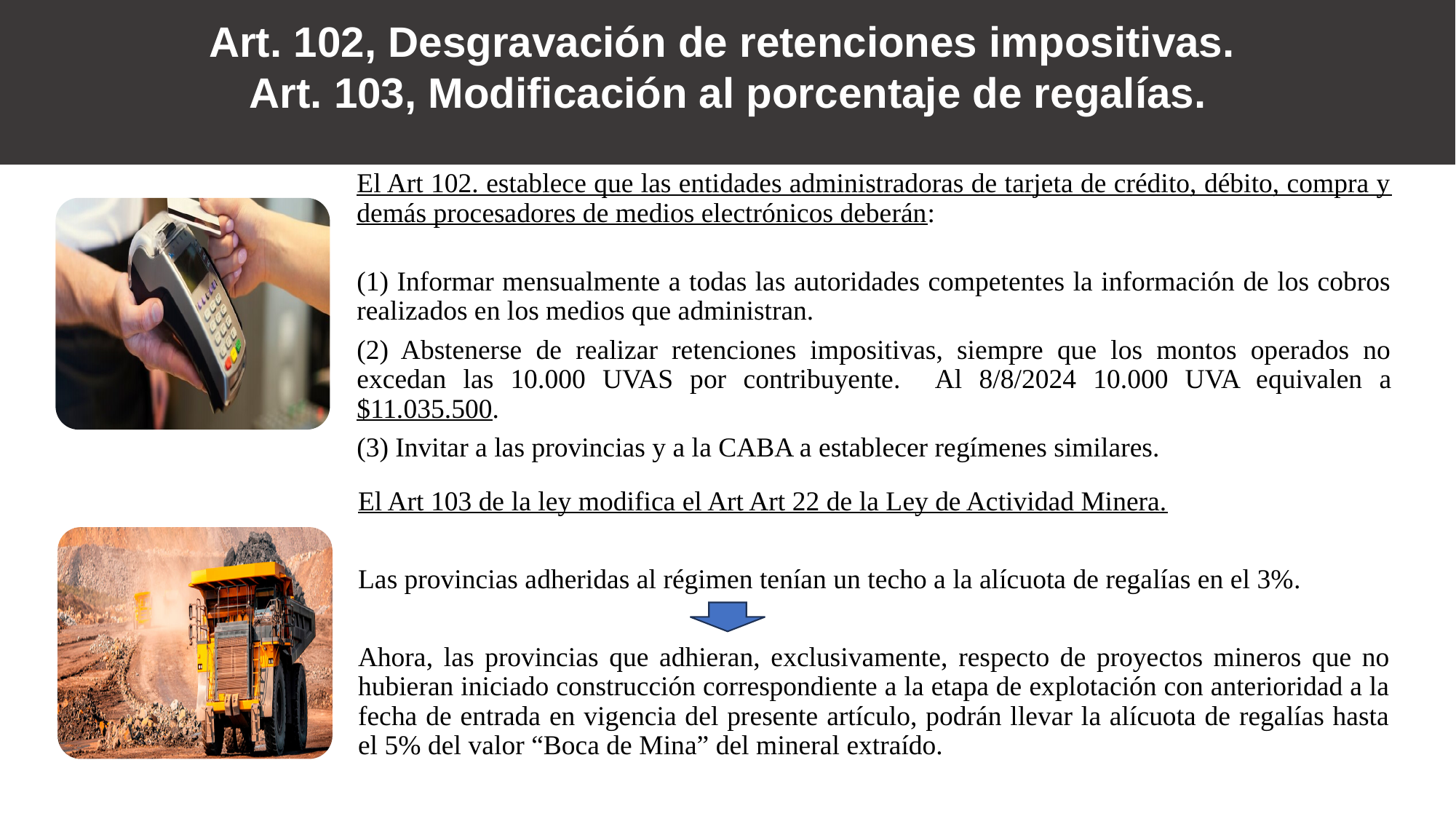

Art. 102, Desgravación de retenciones impositivas.
Art. 103, Modificación al porcentaje de regalías.

El Art 102. establece que las entidades administradoras de tarjeta de crédito, débito, compra y demás procesadores de medios electrónicos deberán:
(1) Informar mensualmente a todas las autoridades competentes la información de los cobros realizados en los medios que administran.
(2) Abstenerse de realizar retenciones impositivas, siempre que los montos operados no excedan las 10.000 UVAS por contribuyente.  Al 8/8/2024 10.000 UVA equivalen a $11.035.500.
(3) Invitar a las provincias y a la CABA a establecer regímenes similares.
El Art 103 de la ley modifica el Art Art 22 de la Ley de Actividad Minera.

Las provincias adheridas al régimen tenían un techo a la alícuota de regalías en el 3%.

Ahora, las provincias que adhieran, exclusivamente, respecto de proyectos mineros que no hubieran iniciado construcción correspondiente a la etapa de explotación con anterioridad a la fecha de entrada en vigencia del presente artículo, podrán llevar la alícuota de regalías hasta el 5% del valor “Boca de Mina” del mineral extraído.